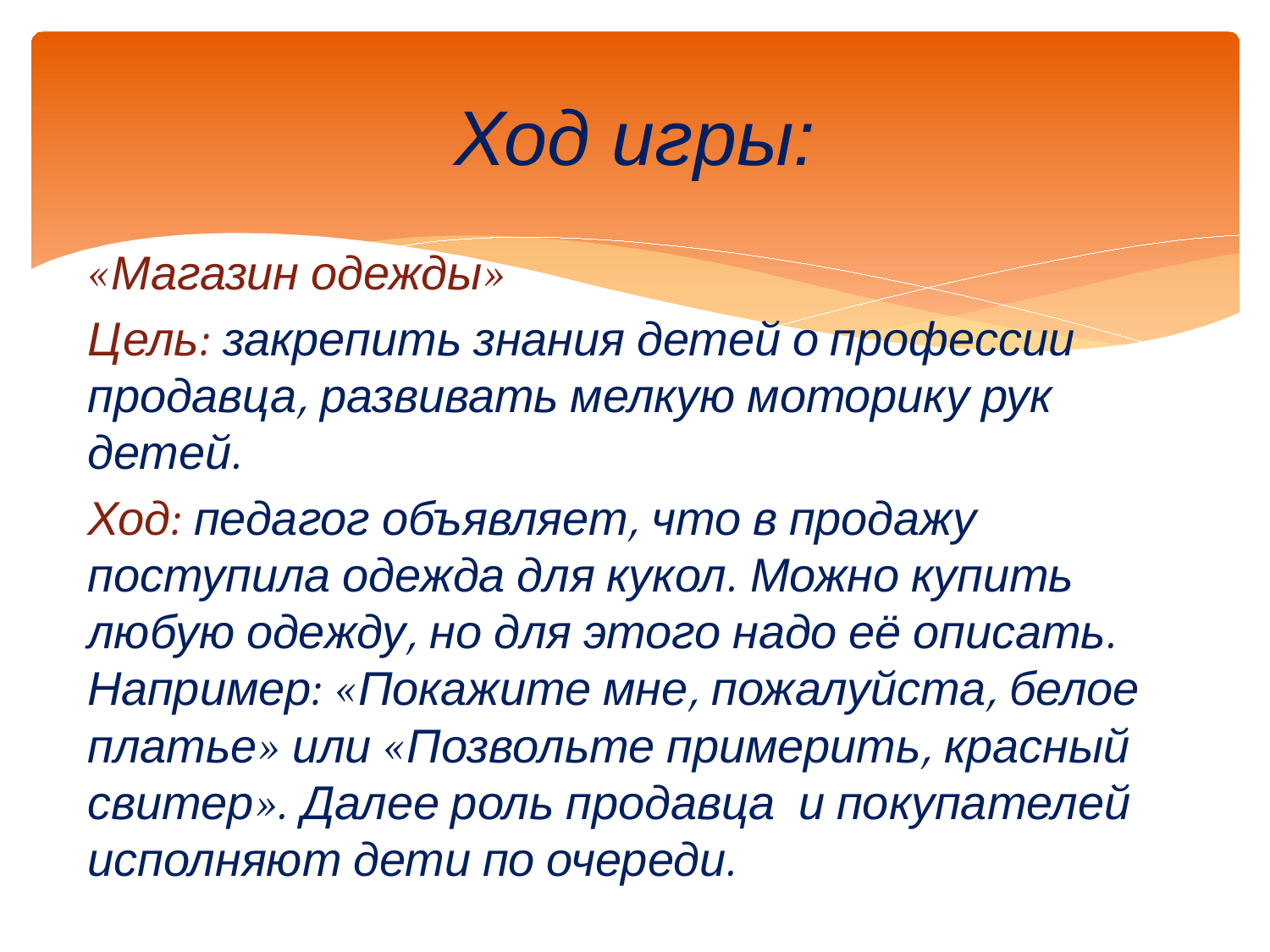

# Ход игры:
«Магазин одежды»
Цель: закрепить знания детей о профессии продавца, развивать мелкую моторику рук детей.
Ход: педагог объявляет, что в продажу поступила одежда для кукол. Можно купить любую одежду, но для этого надо её описать. Например: «Покажите мне, пожалуйста, белое платье» или «Позвольте примерить, красный свитер». Далее роль продавца  и покупателей  исполняют дети по очереди.